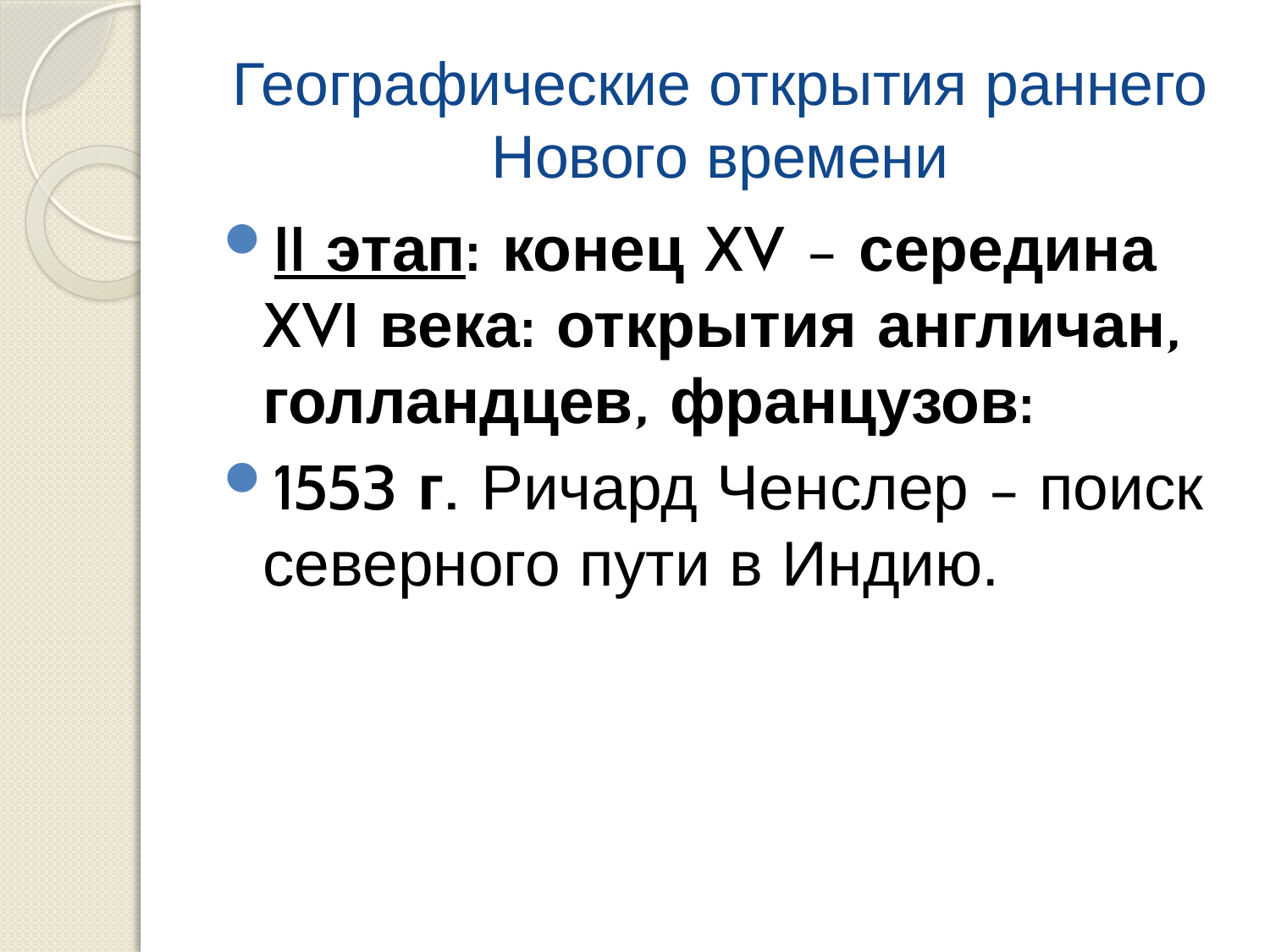

# Географические открытия раннего Нового времени
II этап: конец XV – середина XVI века: открытия англичан, голландцев, французов:
1553 г. Ричард Ченслер – поиск северного пути в Индию.